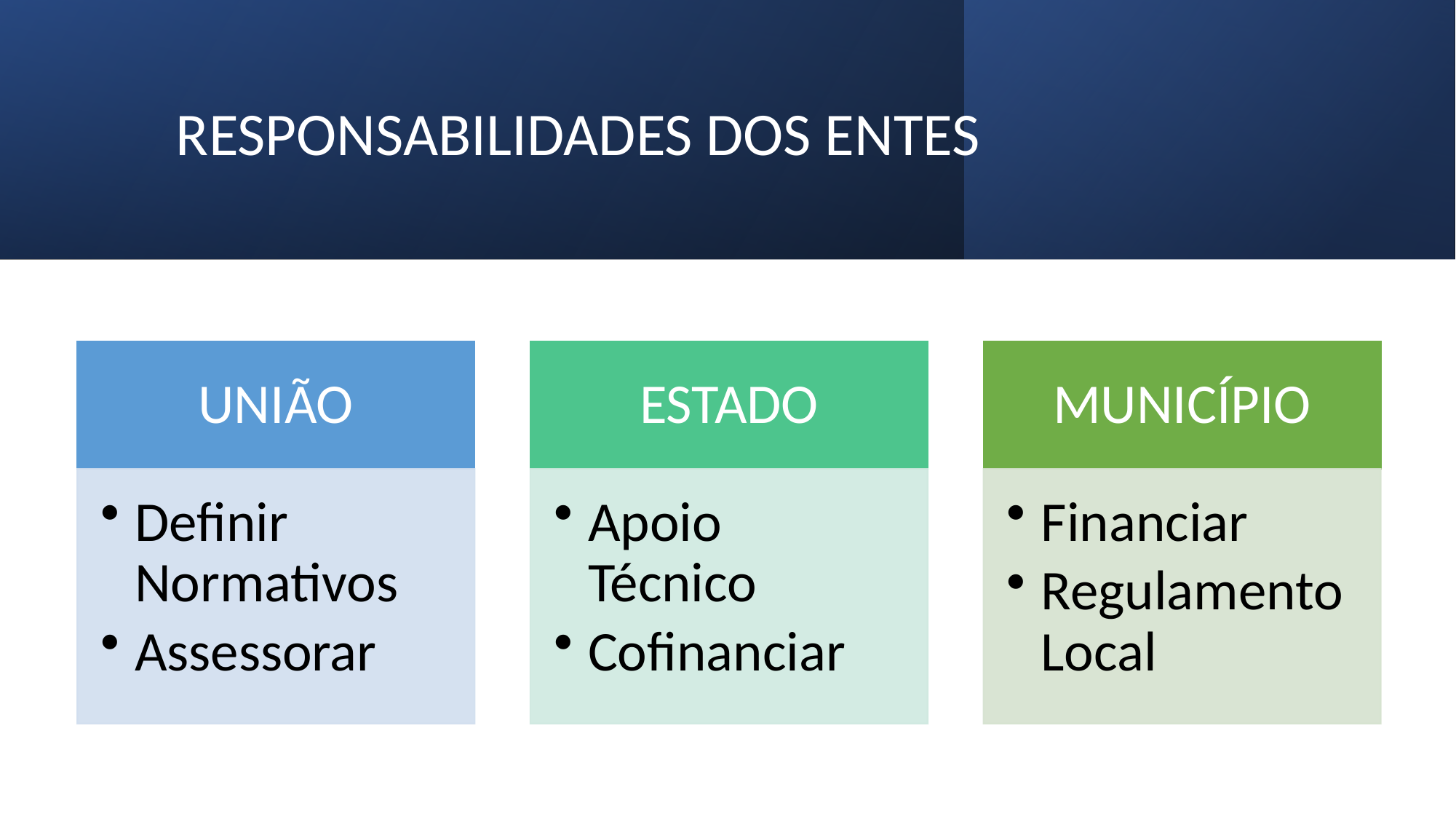

# RESPONSABILIDADES DOS ENTES
UNIÃO
Definir Normativos
Assessorar
ESTADO
Apoio Técnico
Cofinanciar
MUNICÍPIO
Financiar
Regulamento Local